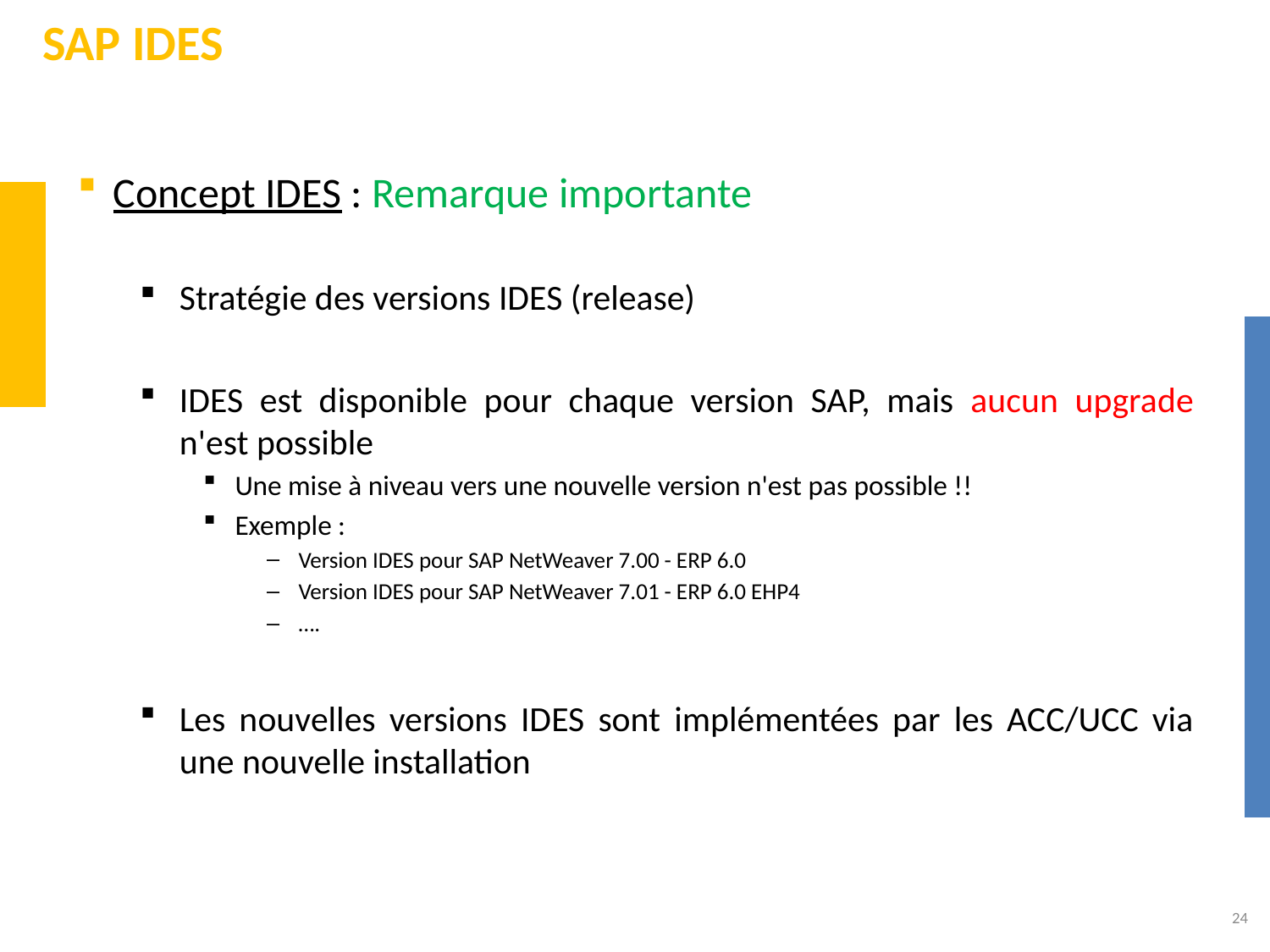

# SAP IDES
Concept IDES : Remarque importante

Stratégie des versions IDES (release)

IDES est disponible pour chaque version SAP, mais aucun upgrade n'est possible
Une mise à niveau vers une nouvelle version n'est pas possible !!
Exemple :
Version IDES pour SAP NetWeaver 7.00 - ERP 6.0
Version IDES pour SAP NetWeaver 7.01 - ERP 6.0 EHP4
….

Les nouvelles versions IDES sont implémentées par les ACC/UCC via une nouvelle installation
24